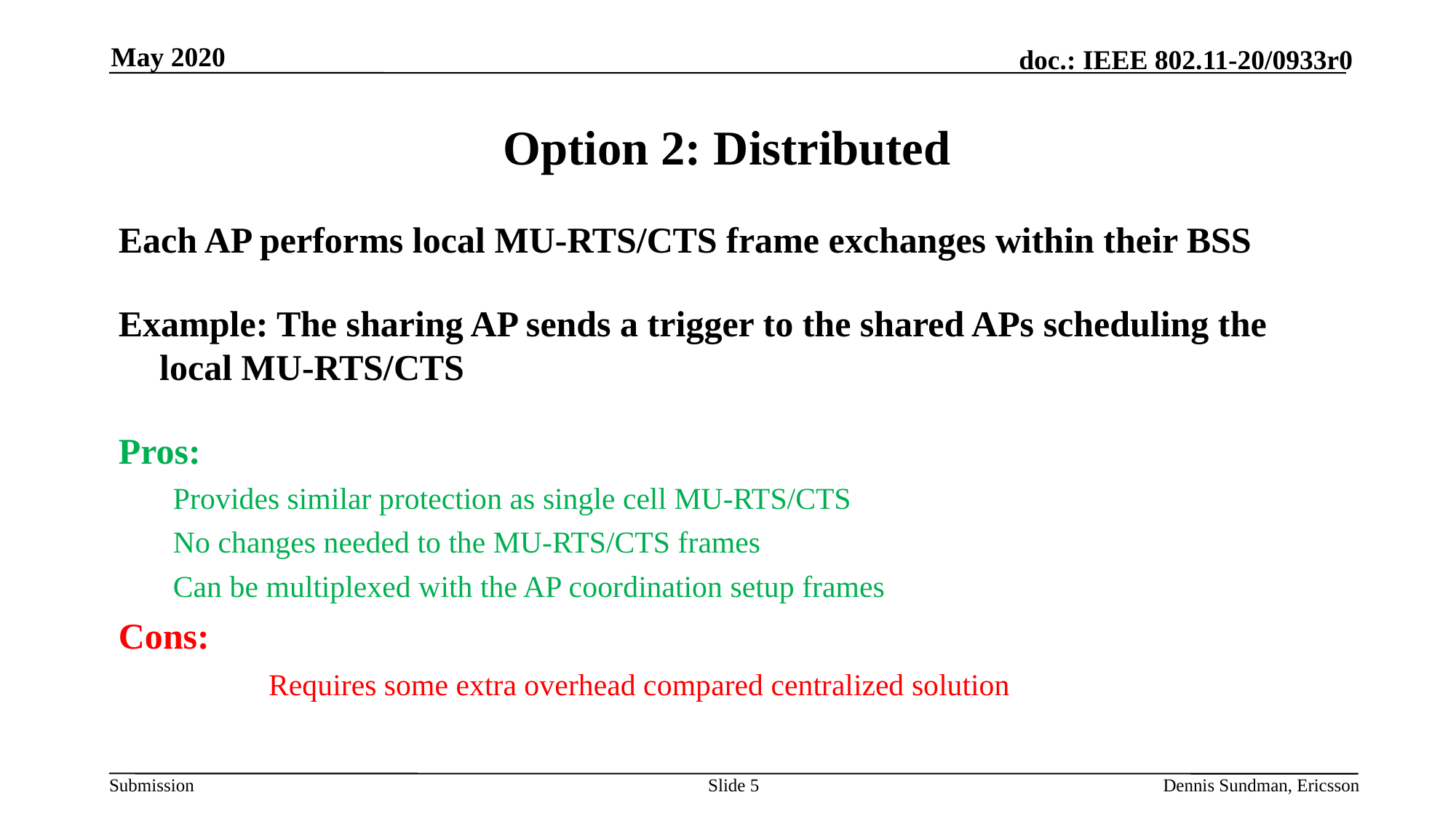

May 2020
# Option 2: Distributed
Each AP performs local MU-RTS/CTS frame exchanges within their BSS

Example: The sharing AP sends a trigger to the shared APs scheduling the local MU-RTS/CTS

Pros:
Provides similar protection as single cell MU-RTS/CTS
No changes needed to the MU-RTS/CTS frames
Can be multiplexed with the AP coordination setup frames
Cons:
		Requires some extra overhead compared centralized solution
Slide 5
Dennis Sundman, Ericsson